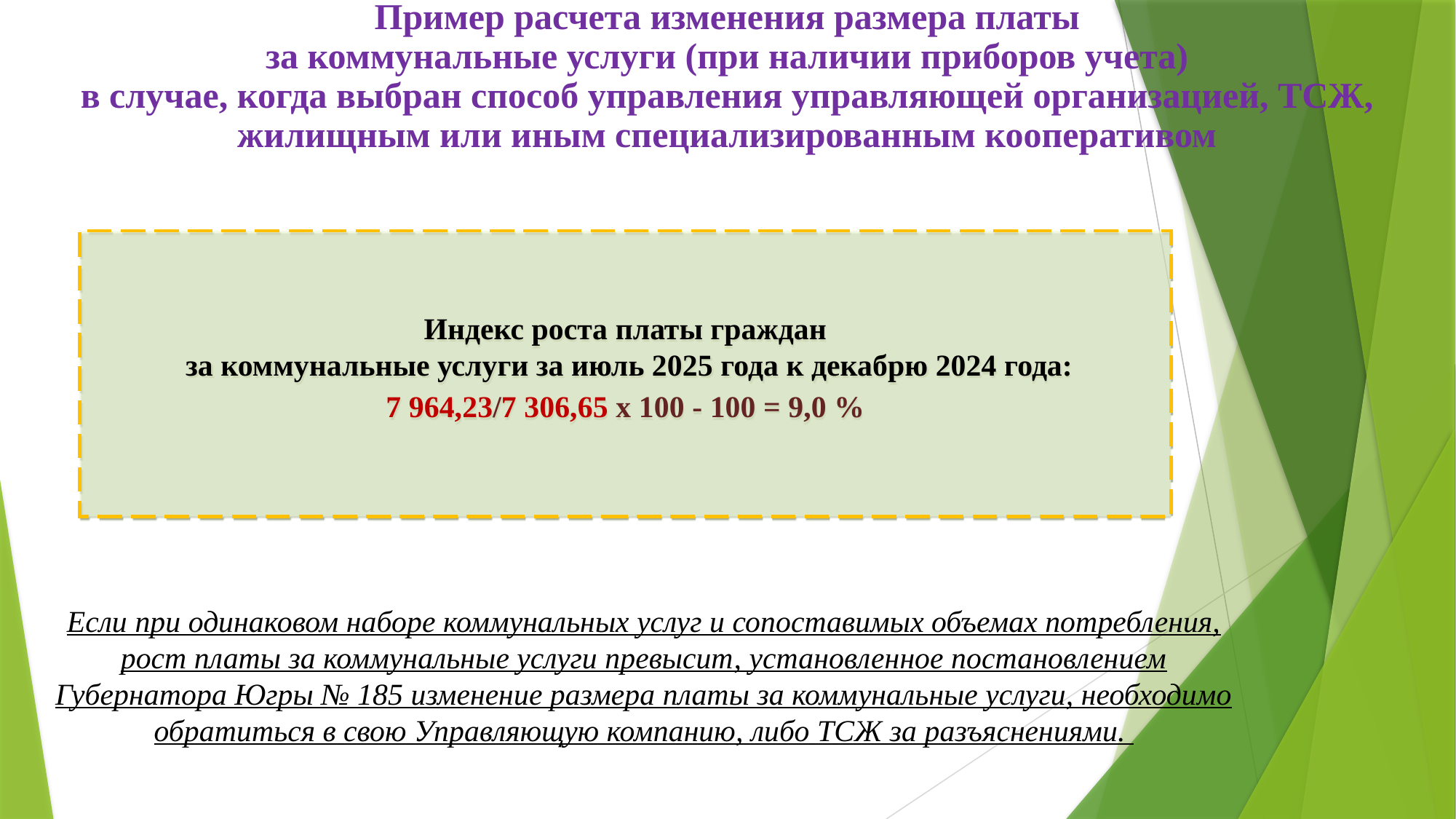

Пример расчета изменения размера платы
 за коммунальные услуги (при наличии приборов учета)
в случае, когда выбран способ управления управляющей организацией, ТСЖ, жилищным или иным специализированным кооперативом

Индекс роста платы граждан
 за коммунальные услуги за июль 2025 года к декабрю 2024 года:
7 964,23/7 306,65 х 100 - 100 = 9,0 %
# Если при одинаковом наборе коммунальных услуг и сопоставимых объемах потребления, рост платы за коммунальные услуги превысит, установленное постановлением Губернатора Югры № 185 изменение размера платы за коммунальные услуги, необходимо обратиться в свою Управляющую компанию, либо ТСЖ за разъяснениями.